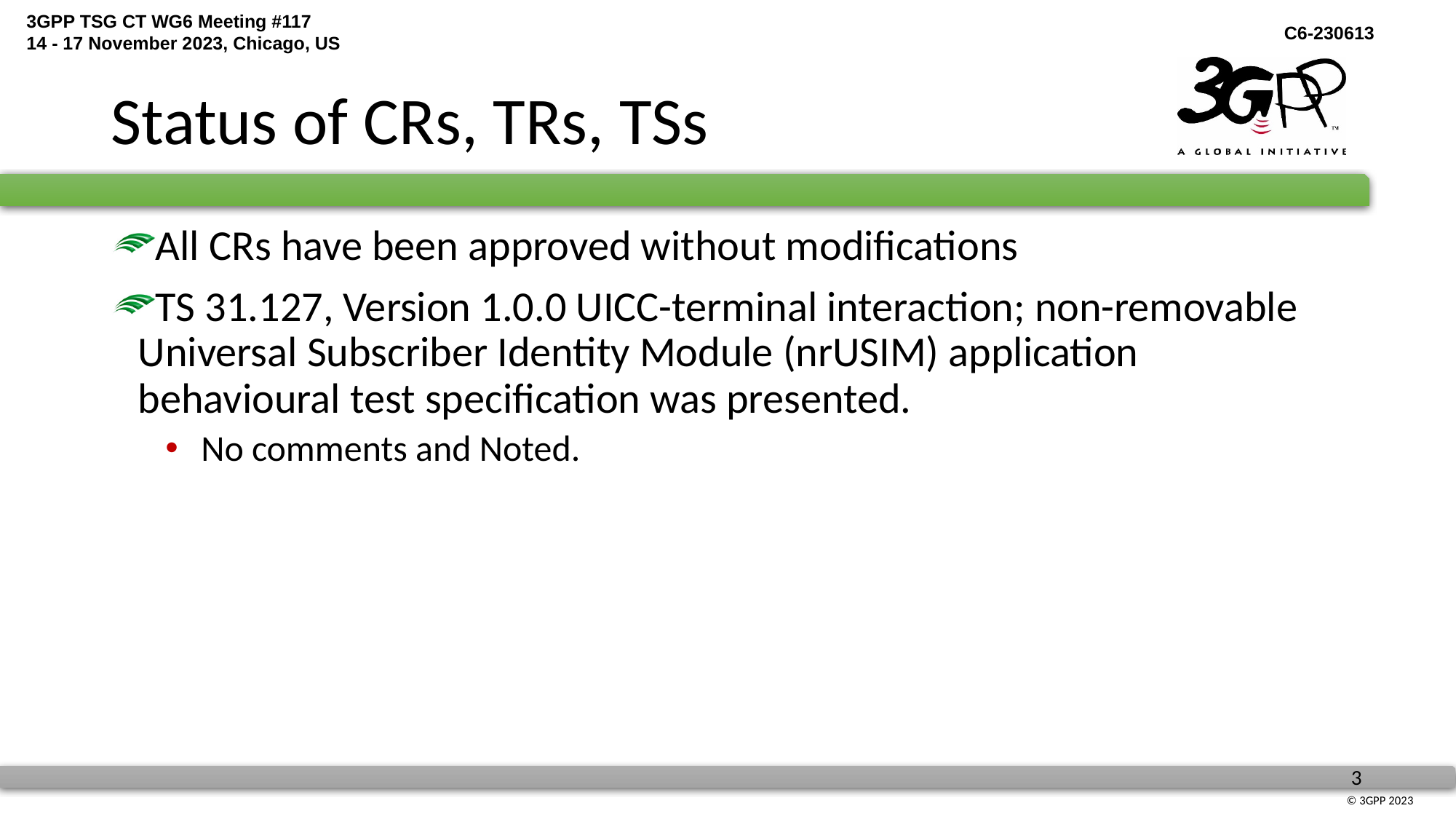

# Status of CRs, TRs, TSs
All CRs have been approved without modifications
TS 31.127, Version 1.0.0 UICC-terminal interaction; non-removable Universal Subscriber Identity Module (nrUSIM) application behavioural test specification was presented.
 No comments and Noted.